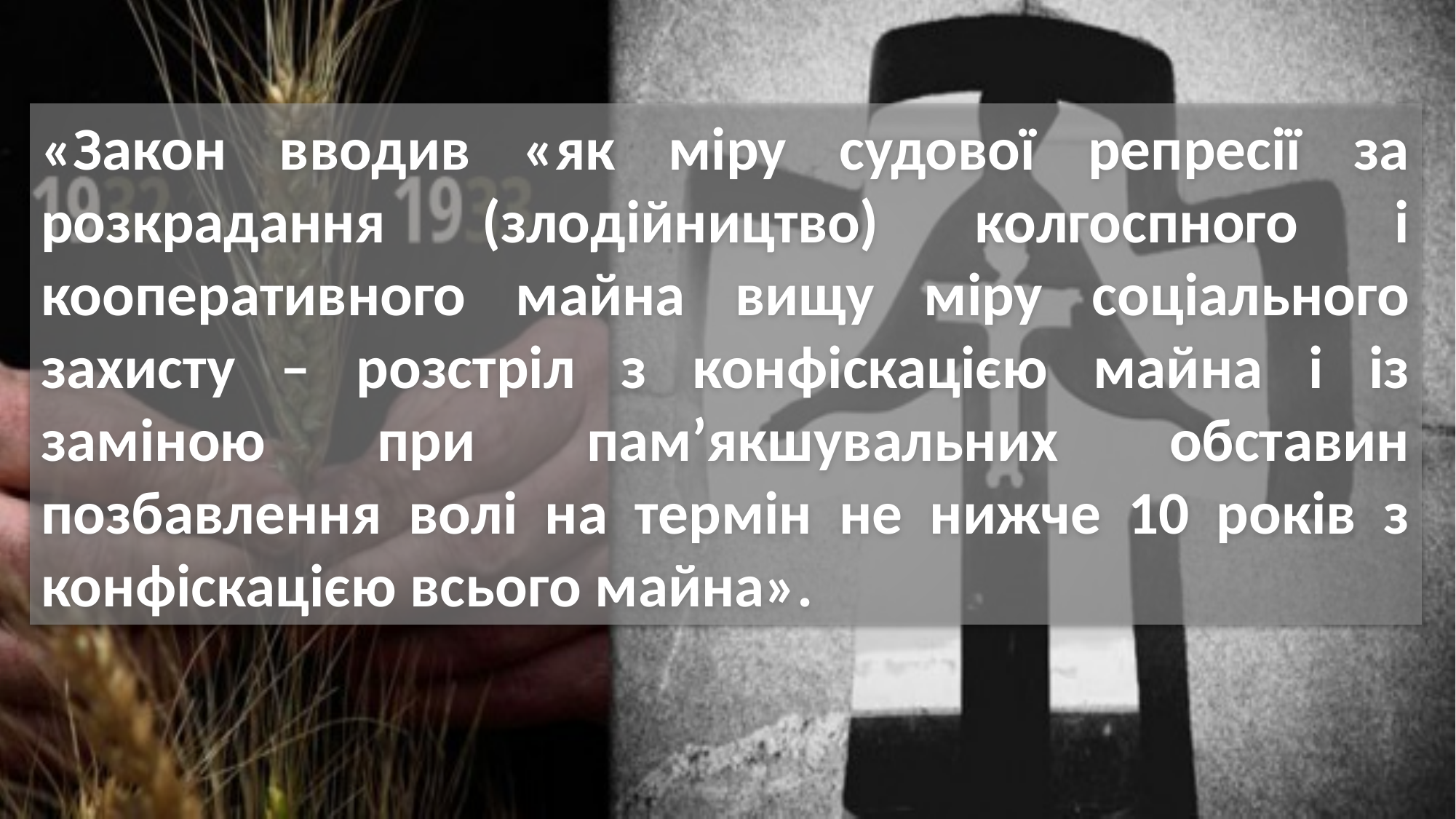

«Закон вводив «як міру судової репресії за розкрадання (злодійництво) колгоспного і кооперативного майна вищу міру соціального захисту – розстріл з конфіскацією майна і із заміною при пам’якшувальних обставин позбавлення волі на термін не нижче 10 років з конфіскацією всього майна».